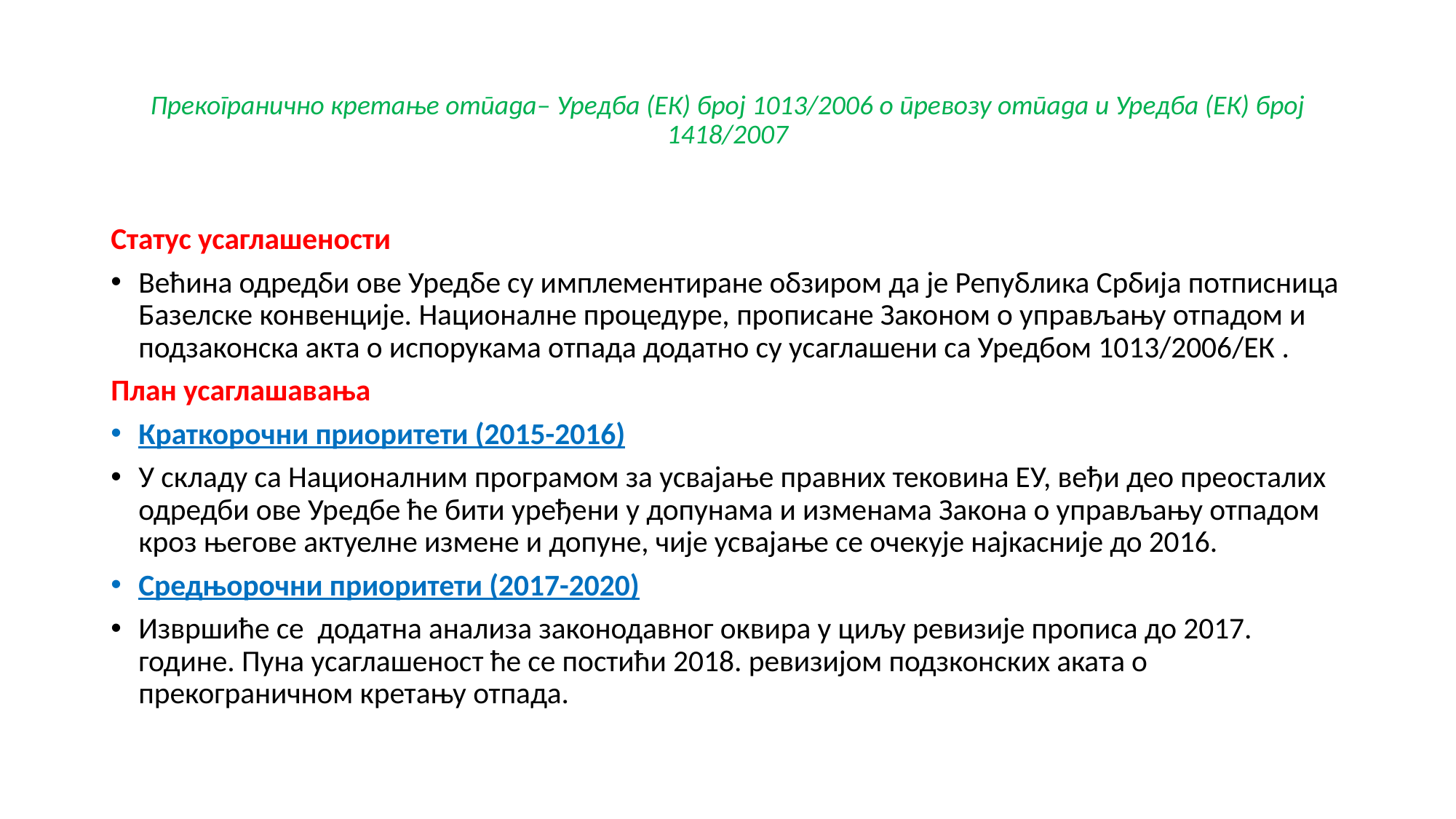

# Прекогранично кретање отпада– Уредба (EК) број 1013/2006 о превозу отпада и Уредба (EК) број 1418/2007
Статус усаглашености
Већина одредби ове Уредбе су имплементиране обзиром да је Република Србија потписница Базелске конвенције. Националне процедуре, прописане Законом о управљању отпадом и подзаконска акта о испорукама отпада додатно су усаглашени са Уредбом 1013/2006/EК .
План усаглашавања
Краткорочни приоритети (2015-2016)
У складу са Националним програмом за усвајање правних тековина ЕУ, веђи део преосталих одредби ове Уредбе ће бити уређени у допунама и изменама Закона о управљању отпадом кроз његове актуелне измене и допуне, чије усвајање се очекује најкасније до 2016.
Средњорочни приоритети (2017-2020)
Извршиће се  додатна анализа законодавног оквира у циљу ревизије прописа до 2017. године. Пуна усаглашеност ће се постићи 2018. ревизијом подзконских аката о прекограничном кретању отпада.